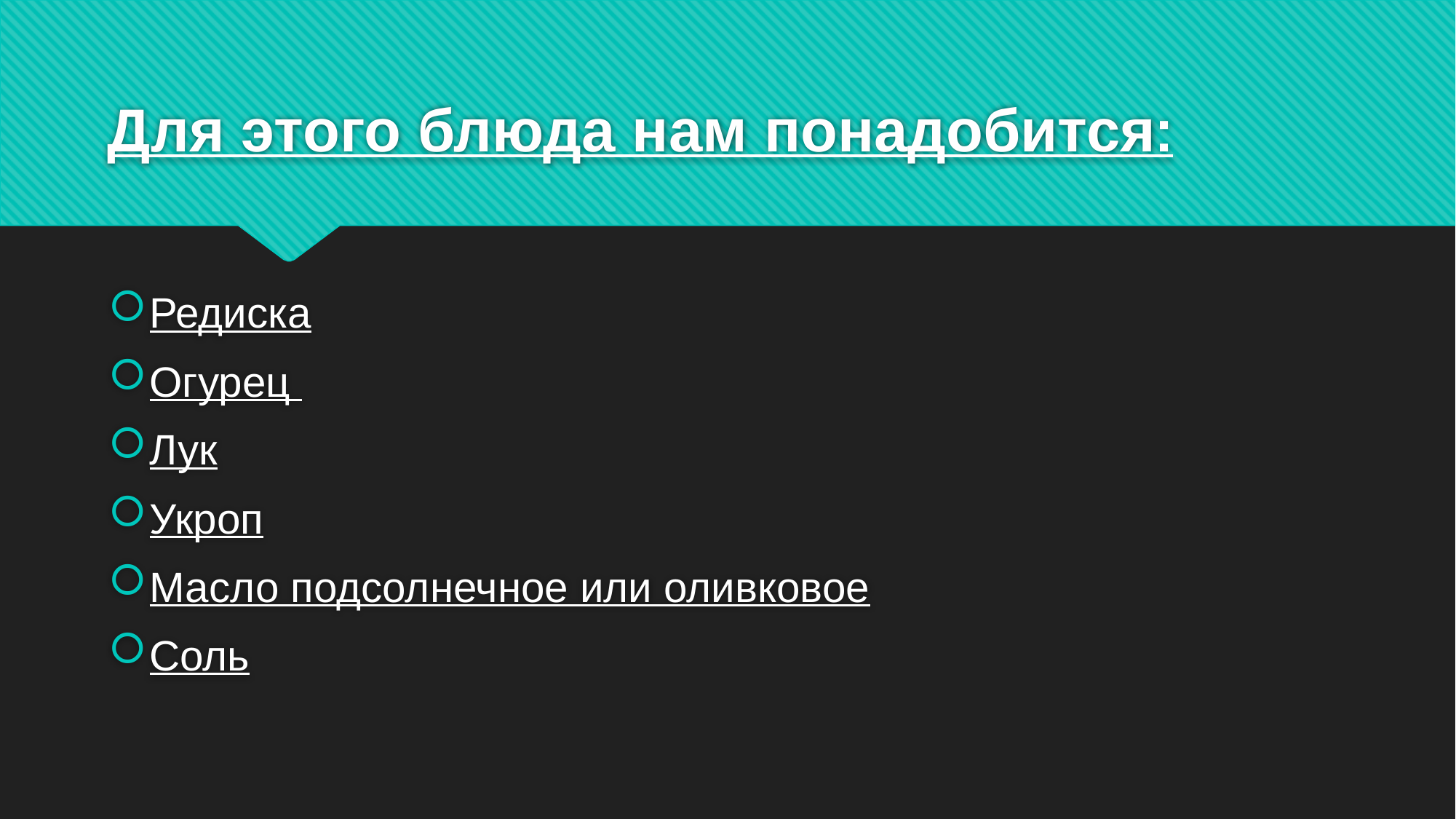

# Для этого блюда нам понадобится:
Редиска
Огурец
Лук
Укроп
Масло подсолнечное или оливковое
Соль